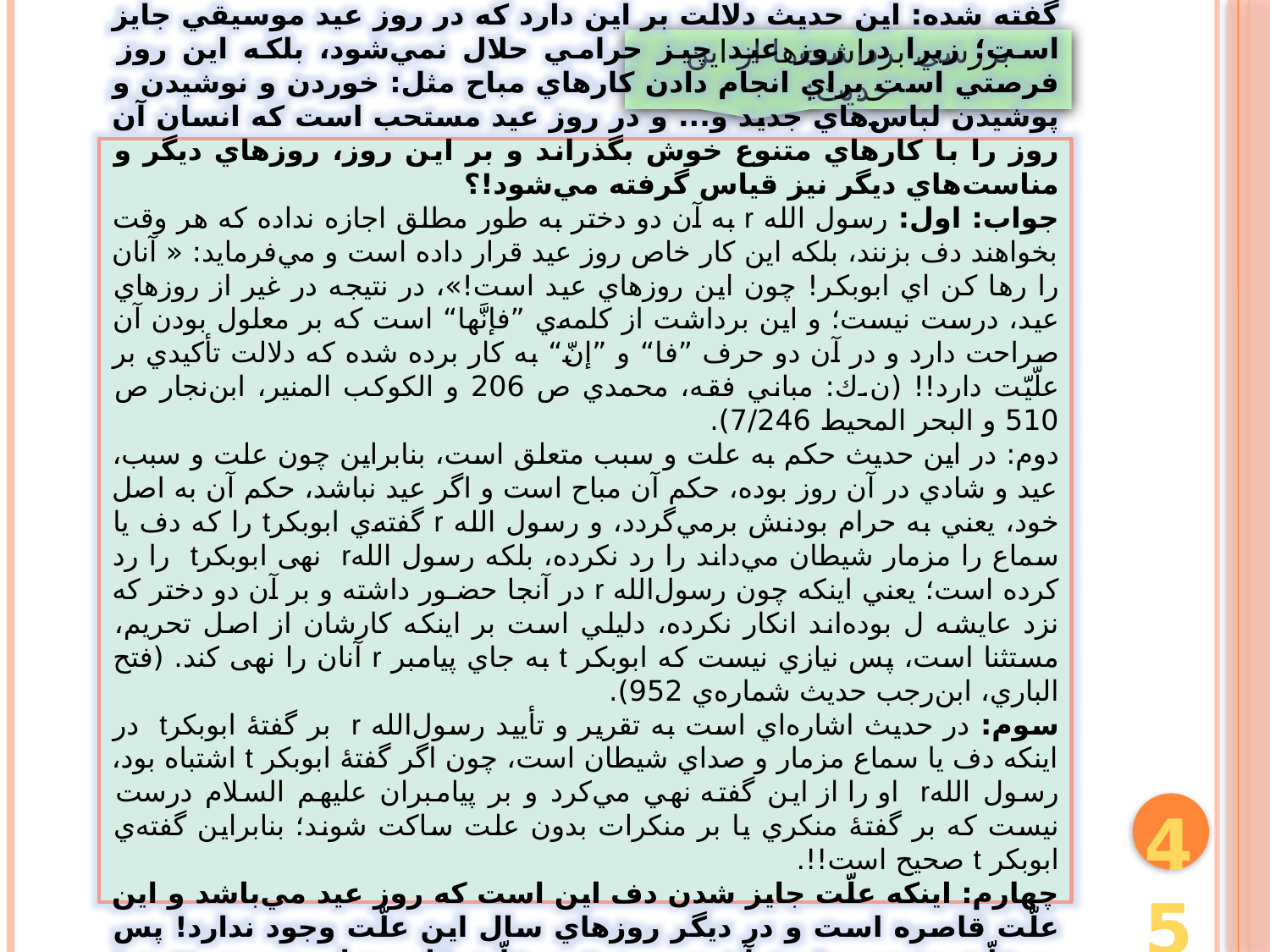

بررسي برداشت‌ها از اين حديث:
گفته شده: اين حديث دلالت بر اين دارد كه در روز عيد موسيقي جايز است؛ زيرا در روز عيد چيز حرامي حلال نمي‌شود، بلكه اين روز فرصتي است براي انجام دادن كارهاي مباح مثل: خوردن و نوشيدن و پوشيدن لباس‌هاي جديد و... و در روز عيد مستحب است كه انسان آن روز را با كارهاي متنوع خوش بگذراند و بر اين روز، روزهاي ديگر و مناست‌هاي ديگر نيز قياس گرفته مي‌شود!؟
جواب: اول: رسول الله r به آن دو دختر به طور مطلق اجازه نداده‌ كه هر وقت بخواهند دف بزنند، بلكه اين كار خاص روز عيد قرار داده است و مي‌فرمايد: « آنان را رها كن اي ابوبكر! چون اين روزهاي عيد است!»، در نتيجه در غير از روزهاي عيد، درست نيست؛ و اين برداشت از كلمه‌ي ”فإنَّها“ است كه بر معلول بودن آن صراحت دارد و در آن دو حرف ”فا“ و ”إنّ“ به كار برده شده كه دلالت تأكيدي بر علّيّت دارد!! (ن.ك: مباني فقه، محمدي ص 206 و الكوكب المنير، ابن‌نجار ص 510 و البحر المحيط 7/246).
دوم: در اين حديث حكم به علت و سبب متعلق است، بنابراین چون علت و سبب، عيد و شادي در آن روز بوده، حكم آن مباح است و اگر عيد نباشد، حكم آن به اصل خود، يعني به حرام بودنش برمي‌گردد، و رسول الله r گفته‌ي ابوبكرt را كه دف يا سماع را مزمار شيطان مي‌داند را رد نكرده، بلكه رسول اللهr  نهی ابوبكرt  را رد كرده است؛ يعني اینکه چون رسول‌الله r در آنجا حضـور داشته و بر آن دو دختر كه نزد عايشه ل بوده‌اند انكار نكرده، دليلي است بر اینکه كارشان از اصل تحريم، مستثنا است، پس نيازي نيست كه ابوبكر t به جاي پيامبر r آنان را نهی كند. (فتح الباري، ابن‌رجب حديث شماره‌ي 952).
سوم: در حديث اشاره‌اي است به تقرير و تأييد رسول‌الله r  بر گفتۀ ابوبكرt  در اينكه دف يا سماع مزمار و صداي شيطان است، چون اگر گفتۀ ابوبكر t اشتباه بود، رسول اللهr  او را از اين گفته نهي مي‌كرد و بر پيامبران عليهم السلام درست نيست كه بر گفتۀ منكري يا بر منكرات بدون علت ساكت شوند؛ بنابراین گفته‌ي ابوبكر t صحيح است!!.
چهارم: اينكه علّت جايز شدن دف اين است كه روز عيد مي‌باشد و اين علّت قاصره است و در ديگر روزهاي سال اين علّت وجود ندارد! پس به علّت منحصر شدن آن در روز عيد، علّت قاصره است و در نتيجه: قياس بر اين روز فاسد است و در باطل بودن اين قياس قبلاً اجماع علماء را نقل كرديم!!
45